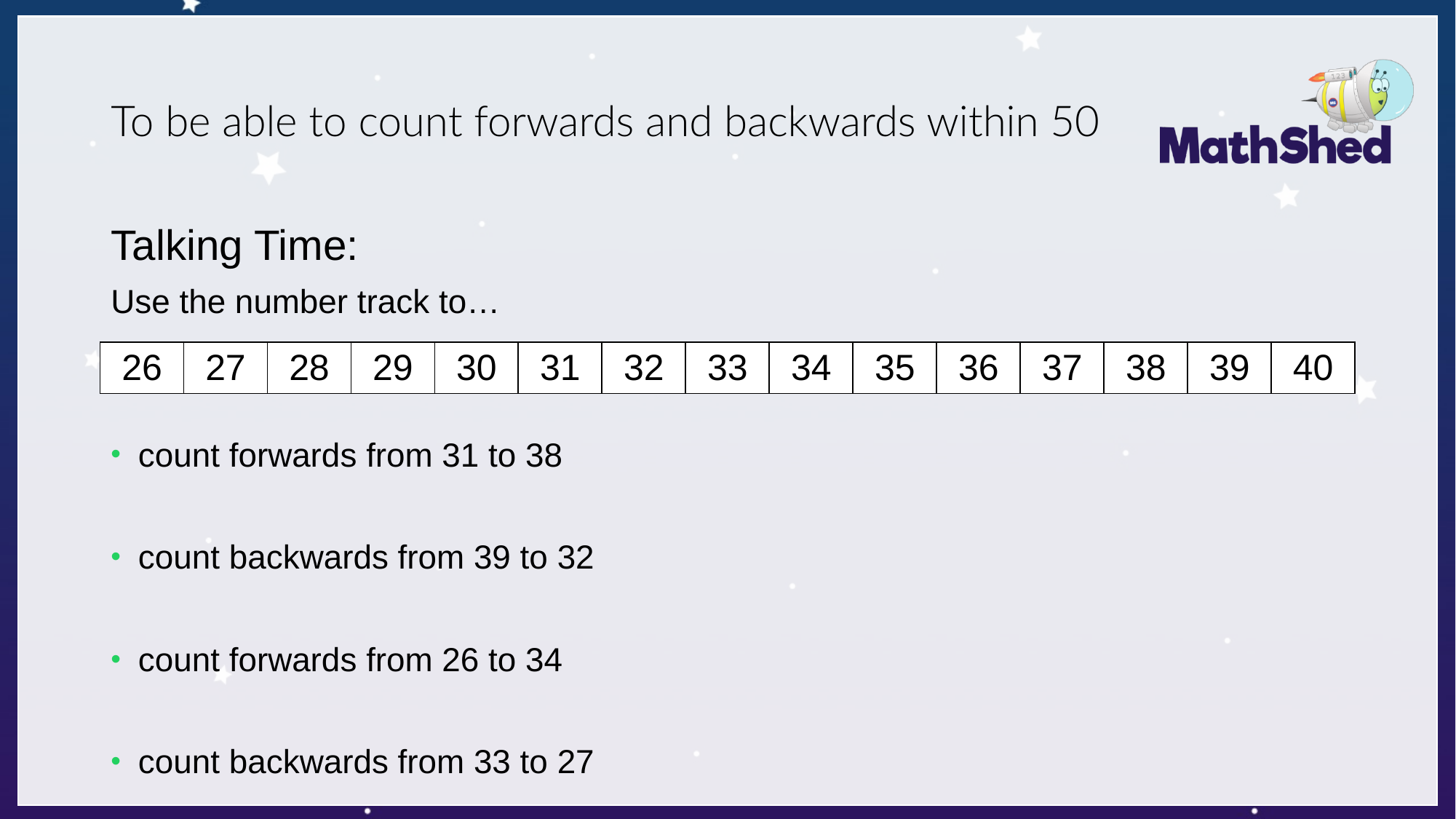

# To be able to count forwards and backwards within 50
Talking Time:
Use the number track to…

count forwards from 31 to 38

count backwards from 39 to 32

count forwards from 26 to 34

count backwards from 33 to 27
| 26 | 27 | 28 | 29 | 30 | 31 | 32 | 33 | 34 | 35 | 36 | 37 | 38 | 39 | 40 |
| --- | --- | --- | --- | --- | --- | --- | --- | --- | --- | --- | --- | --- | --- | --- |